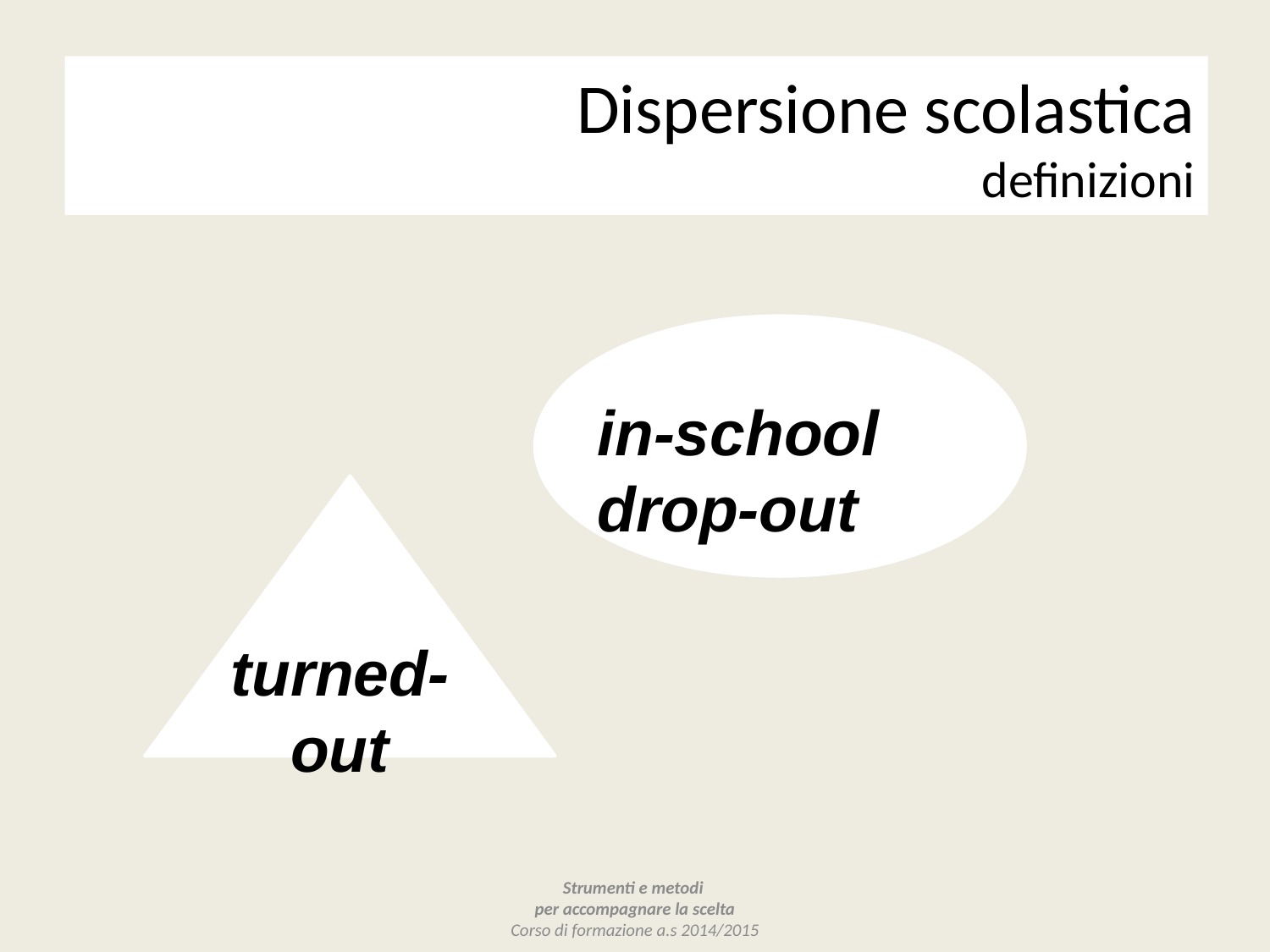

# Dispersione scolastica definizioni

in-school drop-out

turned-out

Strumenti e metodi
per accompagnare la scelta
Corso di formazione a.s 2014/2015